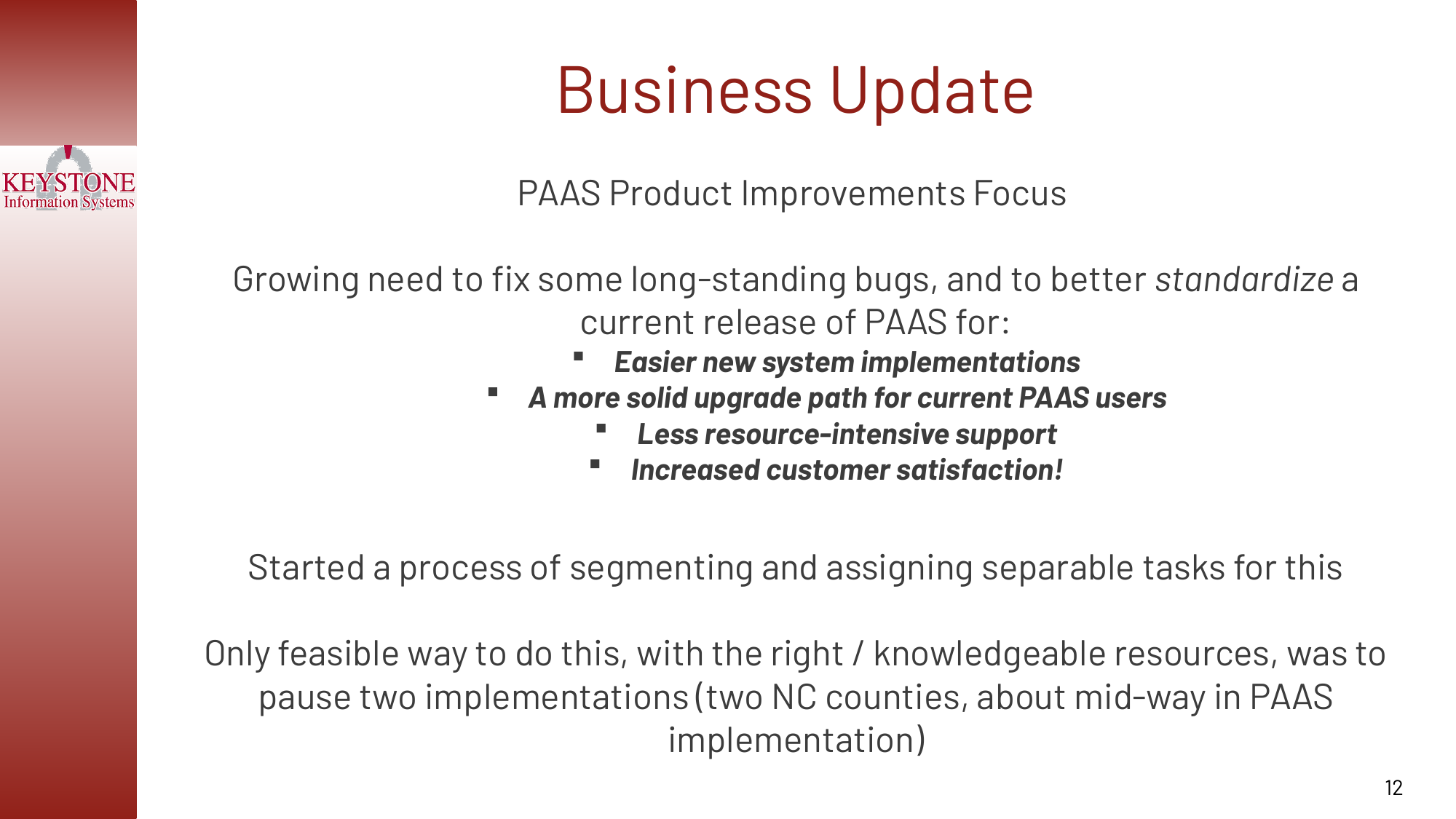

Business Update
PAAS Product Improvements Focus

Growing need to fix some long-standing bugs, and to better standardize a current release of PAAS for:
Easier new system implementations
A more solid upgrade path for current PAAS users
Less resource-intensive support
Increased customer satisfaction!

Started a process of segmenting and assigning separable tasks for this

Only feasible way to do this, with the right / knowledgeable resources, was to pause two implementations (two NC counties, about mid-way in PAAS implementation)

12